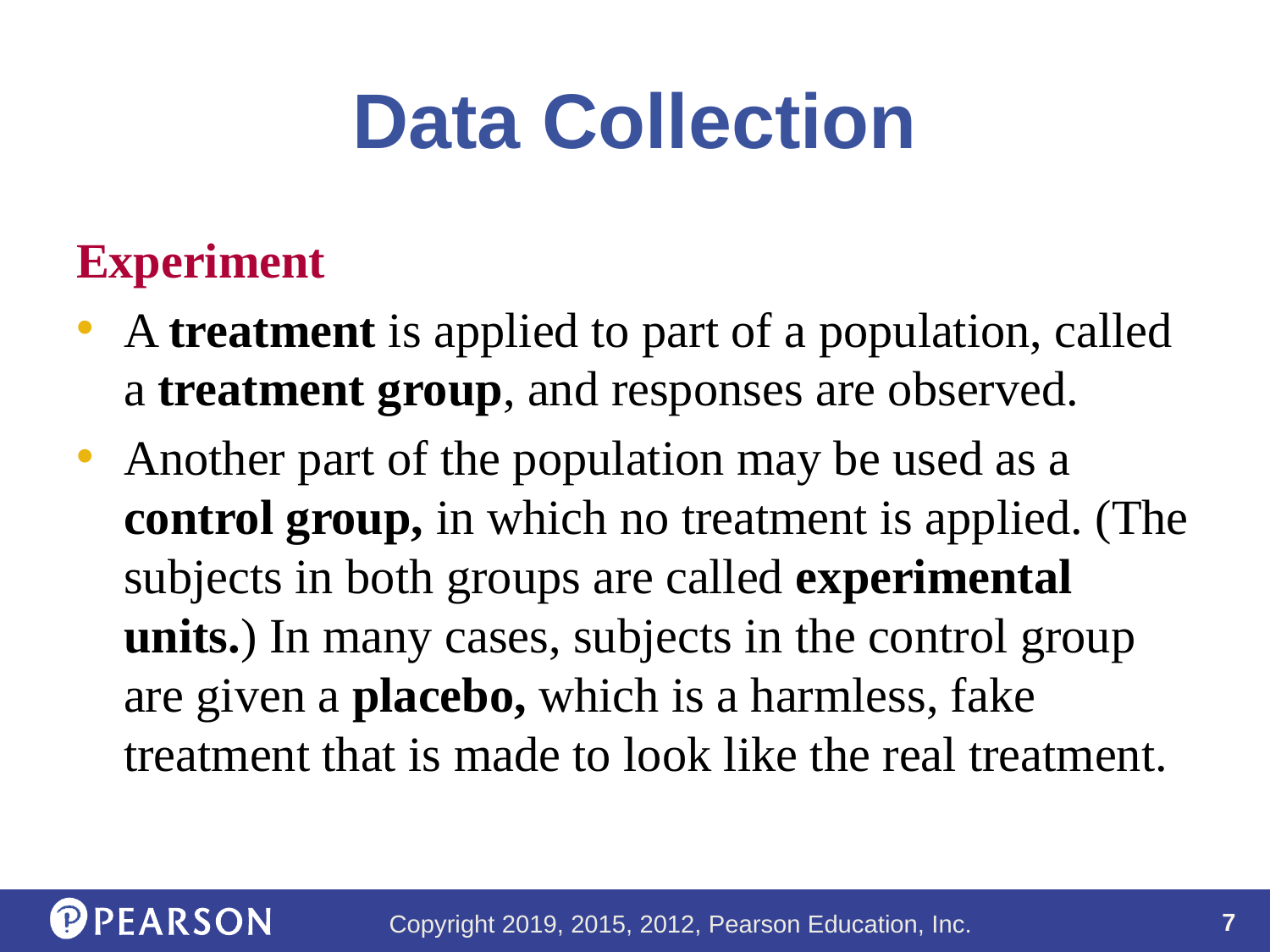

# Data Collection
Experiment
A treatment is applied to part of a population, called a treatment group, and responses are observed.
Another part of the population may be used as a control group, in which no treatment is applied. (The subjects in both groups are called experimental units.) In many cases, subjects in the control group are given a placebo, which is a harmless, fake treatment that is made to look like the real treatment.